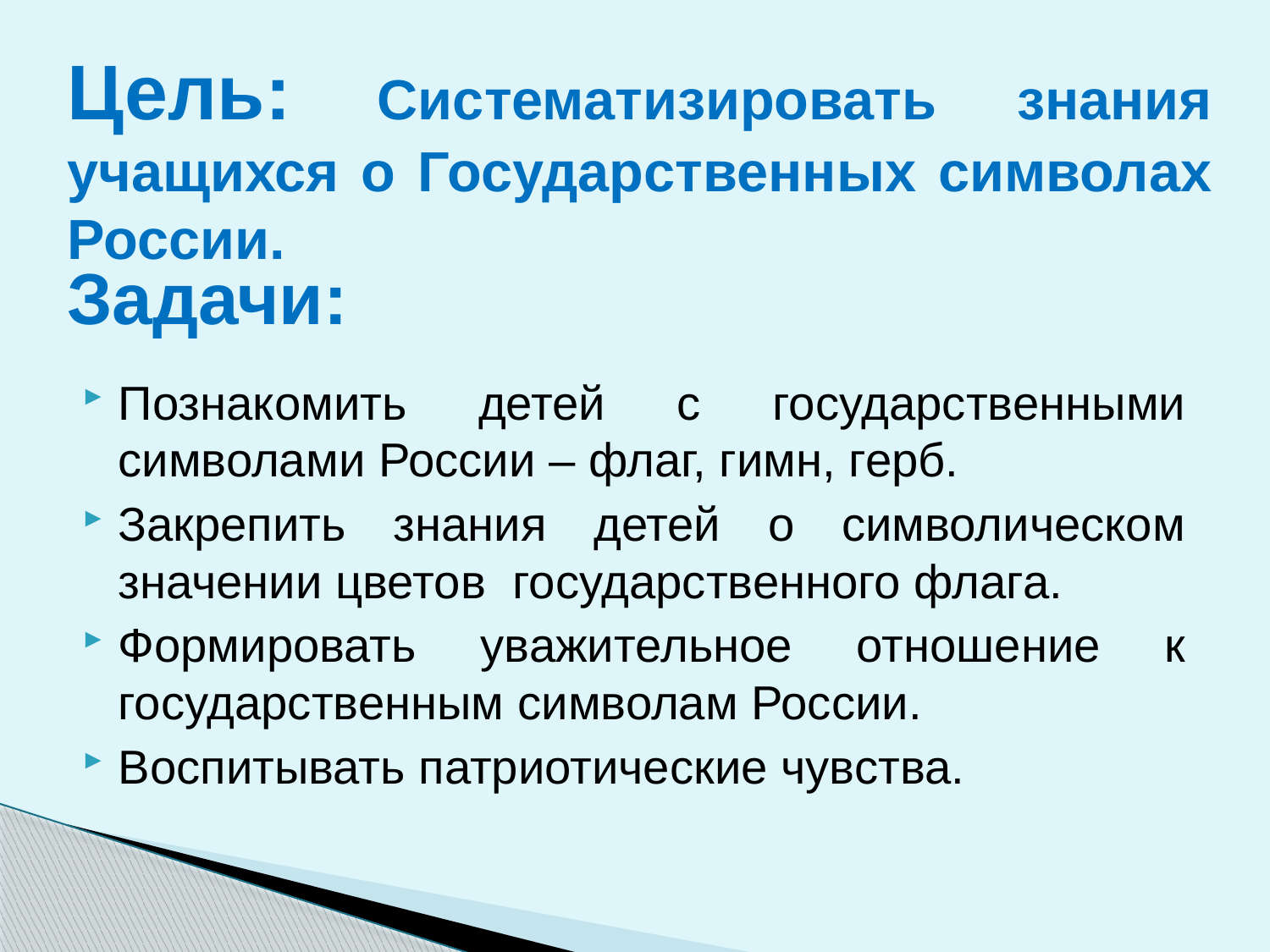

Цель: Систематизировать знания учащихся о Государственных символах России.
# Задачи:
Познакомить детей с государственными символами России – флаг, гимн, герб.
Закрепить знания детей о символическом значении цветов  государственного флага.
Формировать уважительное отношение к государственным символам России.
Воспитывать патриотические чувства.